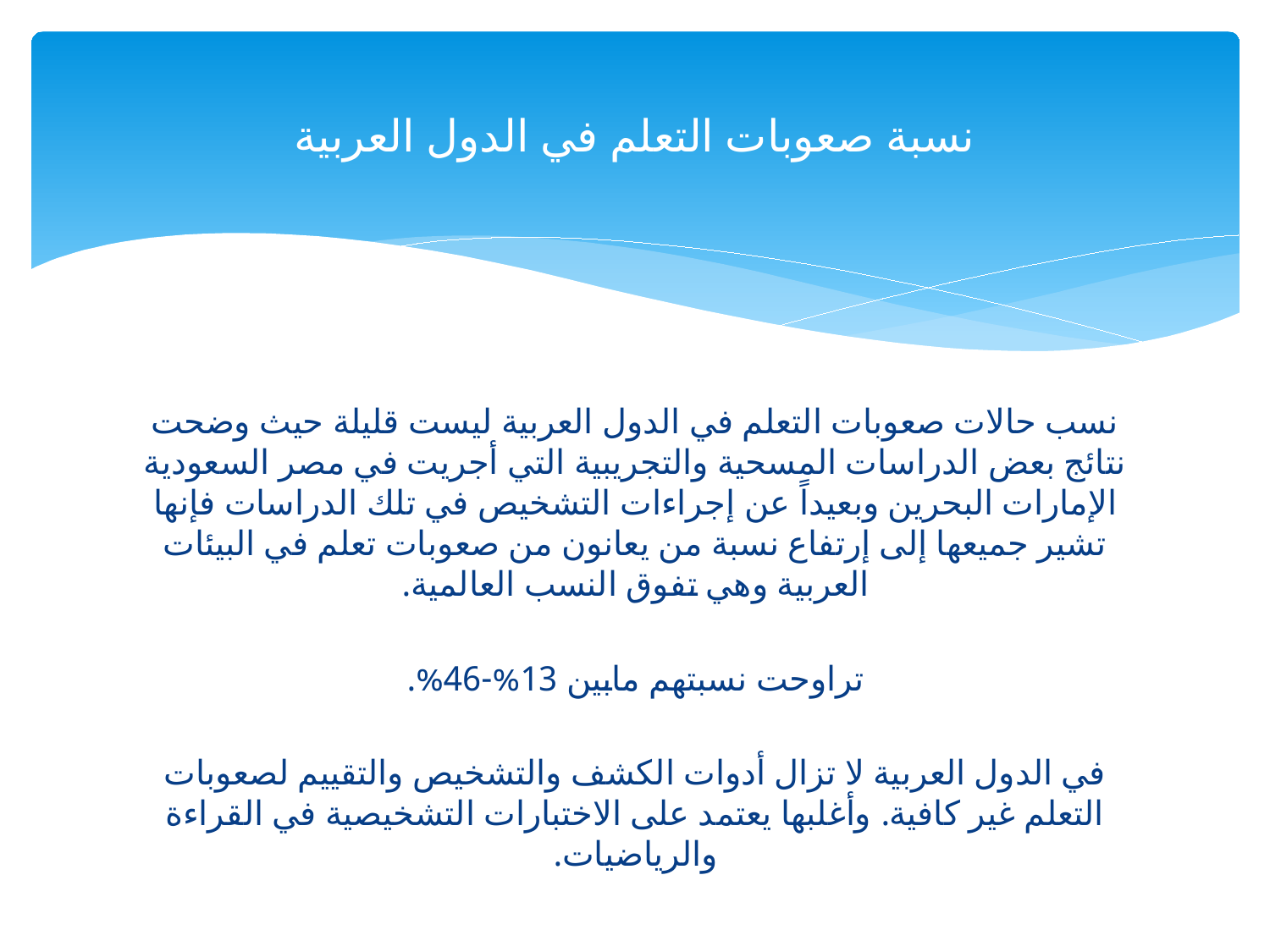

# نسبة صعوبات التعلم في الدول العربية

نسب حالات صعوبات التعلم في الدول العربية ليست قليلة حيث وضحت نتائج بعض الدراسات المسحية والتجريبية التي أجريت في مصر السعودية الإمارات البحرين وبعيداً عن إجراءات التشخيص في تلك الدراسات فإنها تشير جميعها إلى إرتفاع نسبة من يعانون من صعوبات تعلم في البيئات العربية وهي تفوق النسب العالمية.

تراوحت نسبتهم مابين 13%-46%.

في الدول العربية لا تزال أدوات الكشف والتشخيص والتقييم لصعوبات التعلم غير كافية. وأغلبها يعتمد على الاختبارات التشخيصية في القراءة والرياضيات.